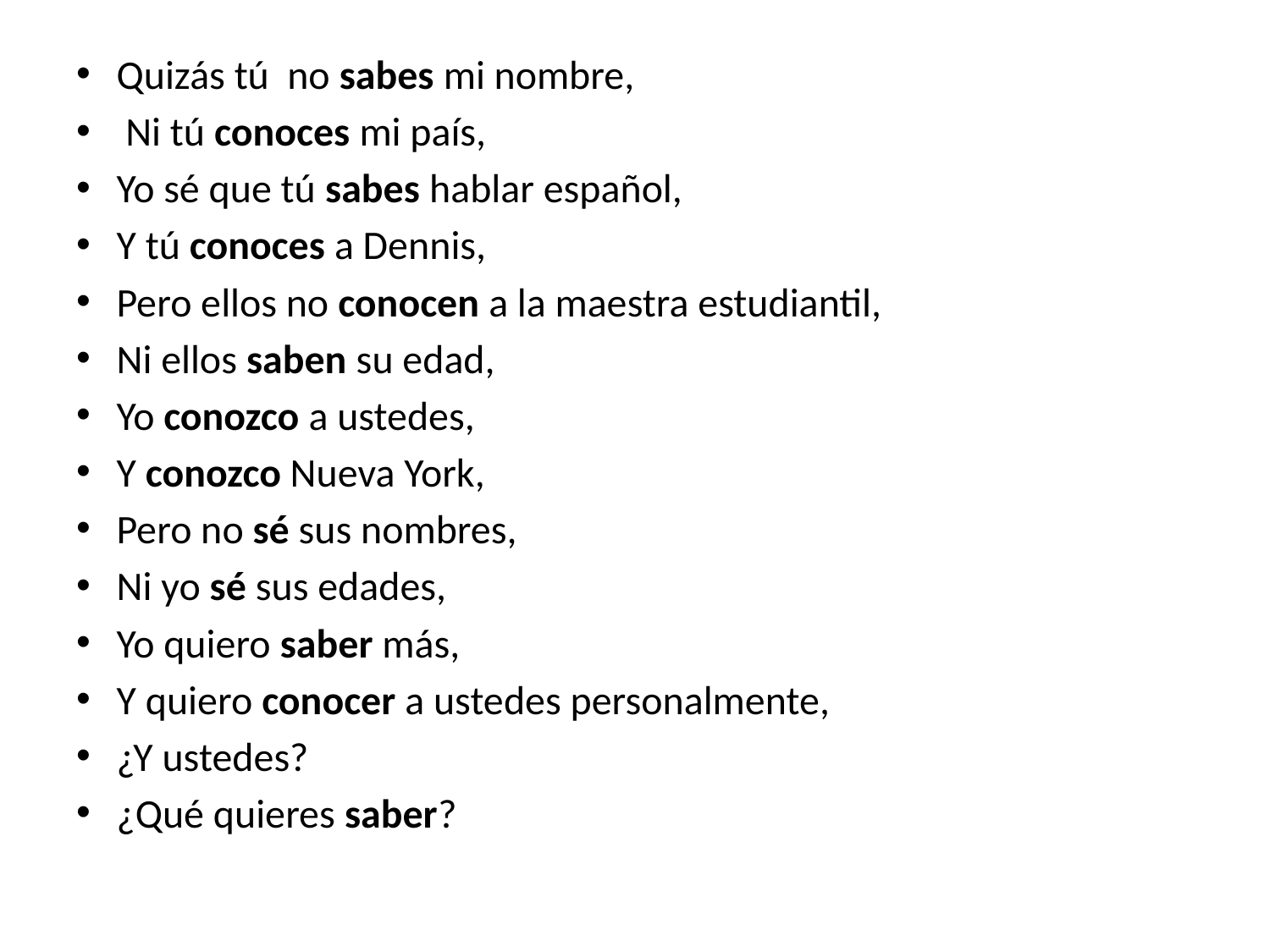

Quizás tú  no sabes mi nombre,
 Ni tú conoces mi país,
Yo sé que tú sabes hablar español,
Y tú conoces a Dennis,
Pero ellos no conocen a la maestra estudiantil,
Ni ellos saben su edad,
Yo conozco a ustedes,
Y conozco Nueva York,
Pero no sé sus nombres,
Ni yo sé sus edades,
Yo quiero saber más,
Y quiero conocer a ustedes personalmente,
¿Y ustedes?
¿Qué quieres saber?